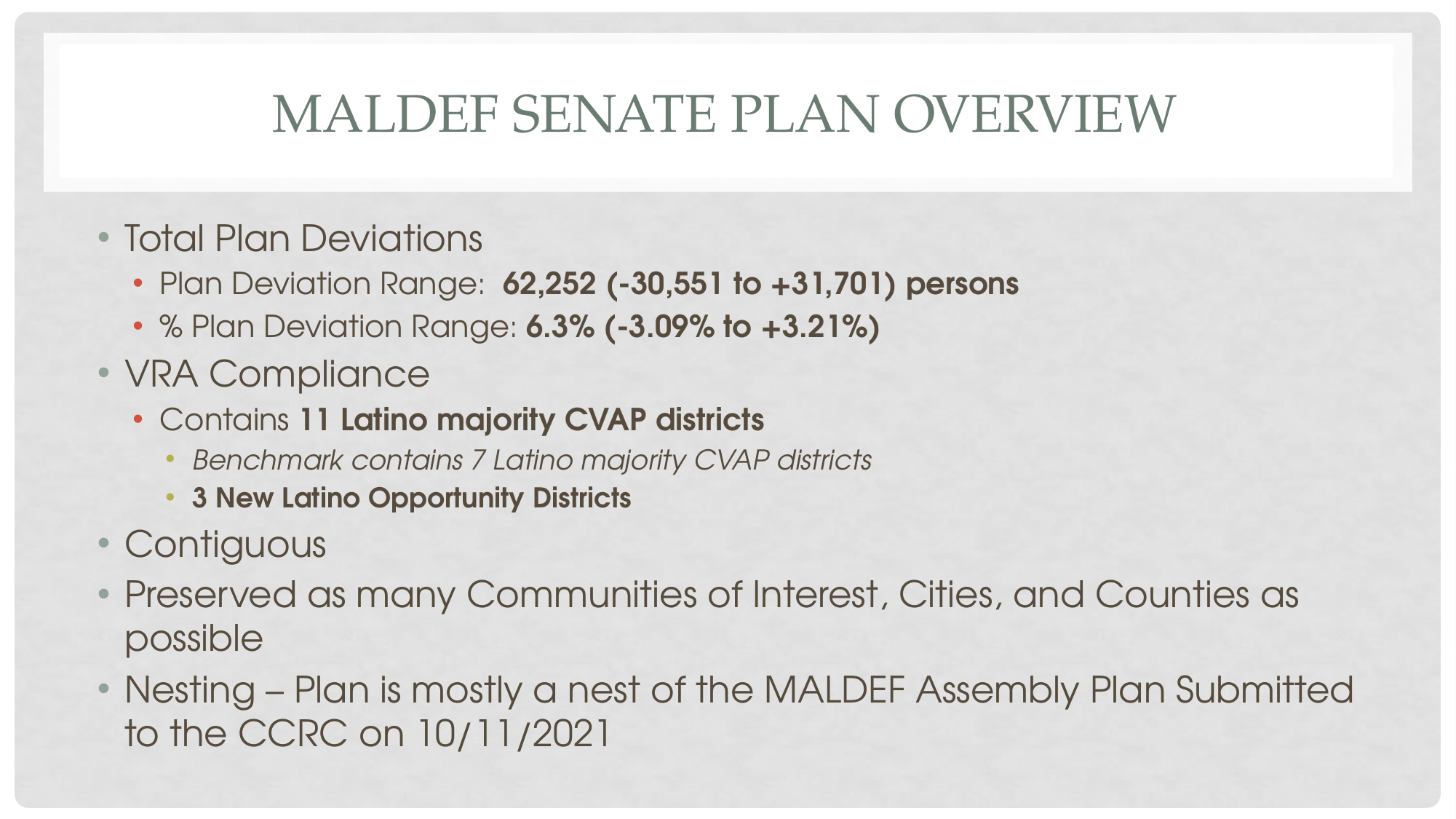

# MALDEF Senate Plan Overview
Total Plan Deviations
Plan Deviation Range:  62,252 (-30,551 to +31,701) persons
% Plan Deviation Range: 6.3% (-3.09% to +3.21%)
VRA Compliance
Contains 11 Latino majority CVAP districts
Benchmark contains 7 Latino majority CVAP districts
3 New Latino Opportunity Districts
Contiguous
Preserved as many Communities of Interest, Cities, and Counties as possible
Nesting – Plan is mostly a nest of the MALDEF Assembly Plan Submitted to the CCRC on 10/11/2021